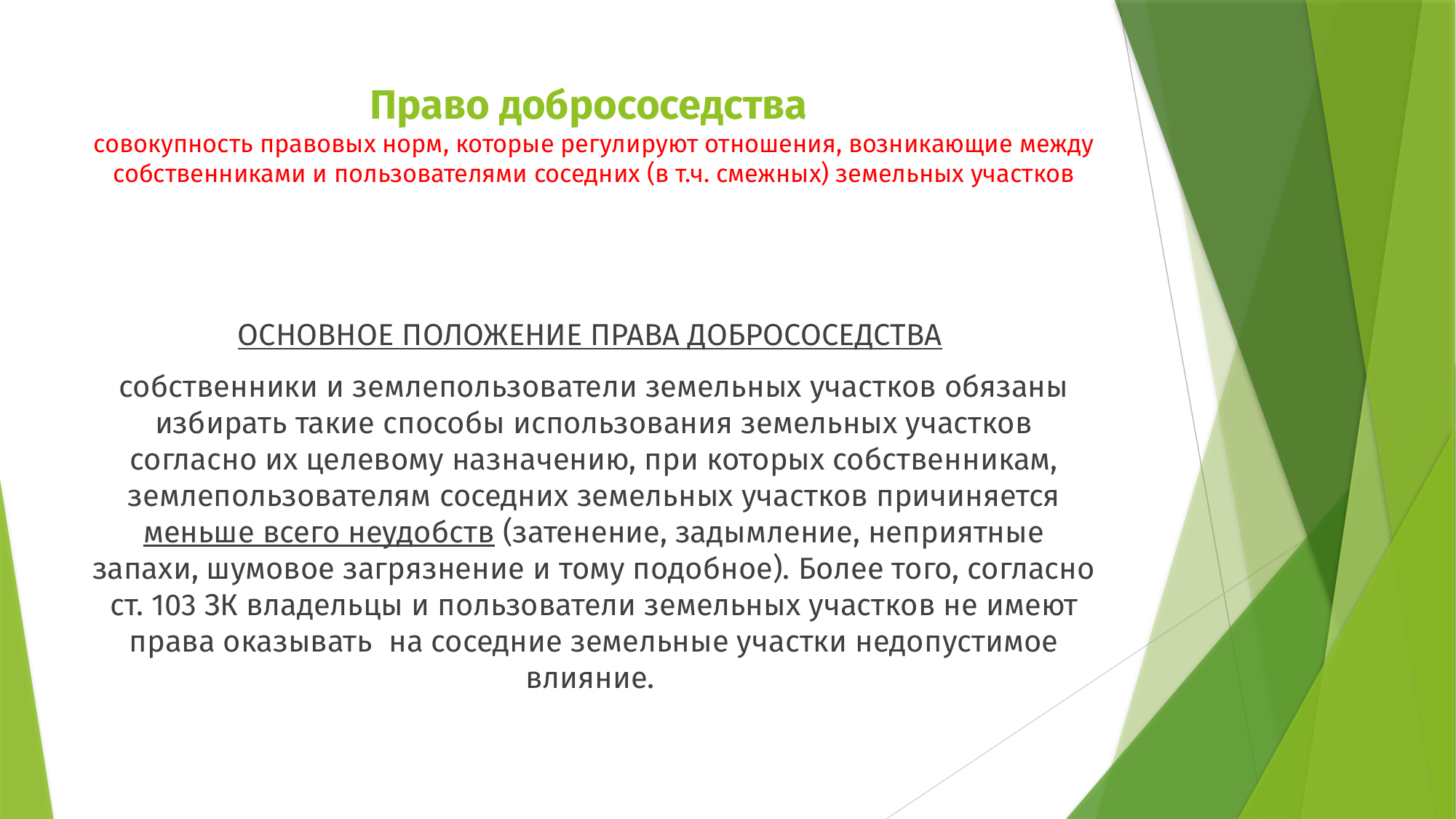

# Право добрососедства совокупность правовых норм, которые регулируют отношения, возникающие между собственниками и пользователями соседних (в т.ч. смежных) земельных участков

ОСНОВНОЕ ПОЛОЖЕНИЕ ПРАВА ДОБРОСОСЕДСТВА
собственники и землепользователи земельных участков обязаны избирать такие способы использования земельных участков согласно их целевому назначению, при которых собственникам, землепользователям соседних земельных участков причиняется меньше всего неудобств (затенение, задымление, неприятные запахи, шумовое загрязнение и тому подобное). Более того, согласно ст. 103 ЗК владельцы и пользователи земельных участков не имеют права оказывать  на соседние земельные участки недопустимое влияние.